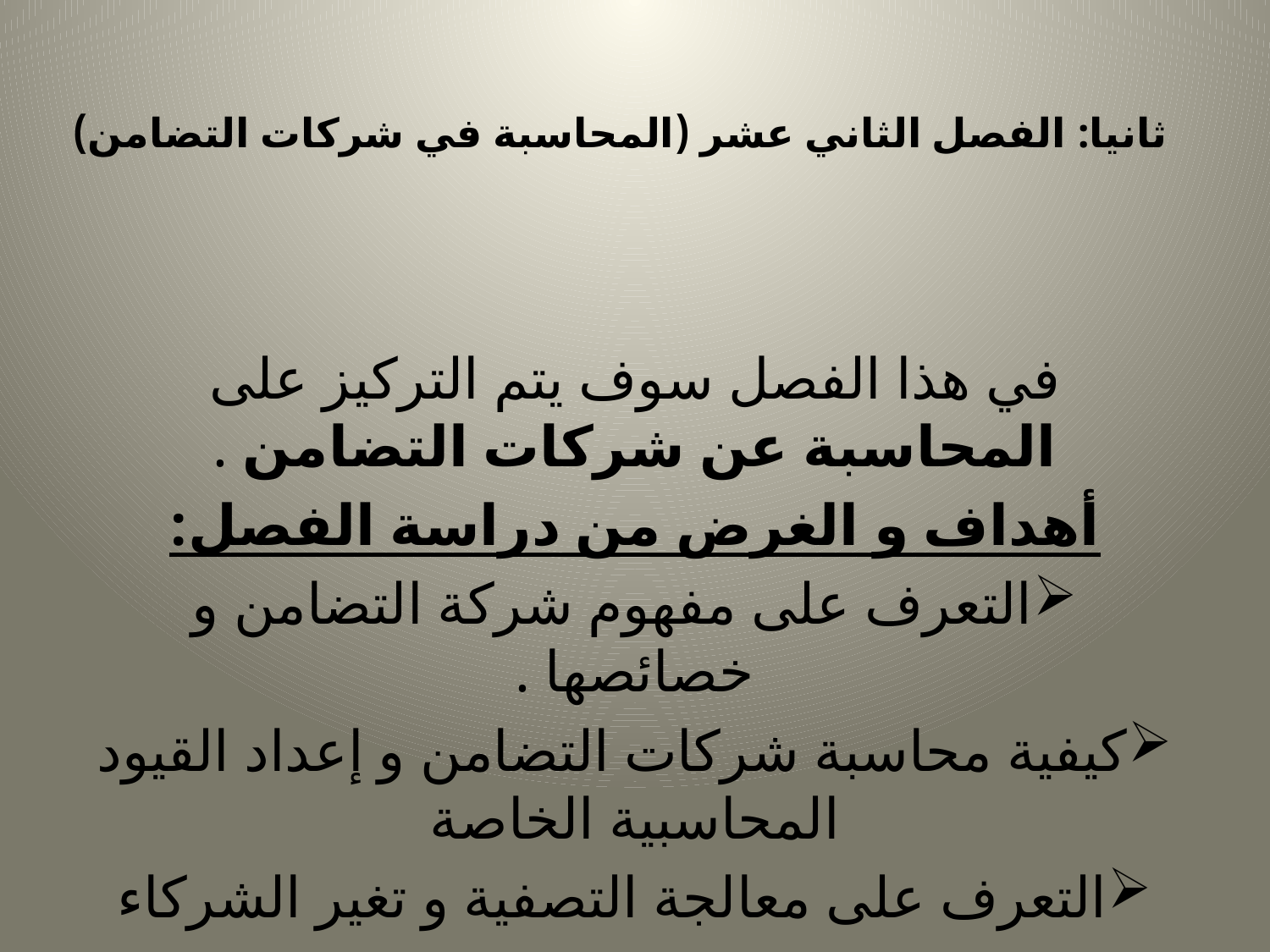

# ثانيا: الفصل الثاني عشر (المحاسبة في شركات التضامن)
في هذا الفصل سوف يتم التركيز على المحاسبة عن شركات التضامن .
أهداف و الغرض من دراسة الفصل:
التعرف على مفهوم شركة التضامن و خصائصها .
كيفية محاسبة شركات التضامن و إعداد القيود المحاسبية الخاصة
التعرف على معالجة التصفية و تغير الشركاء